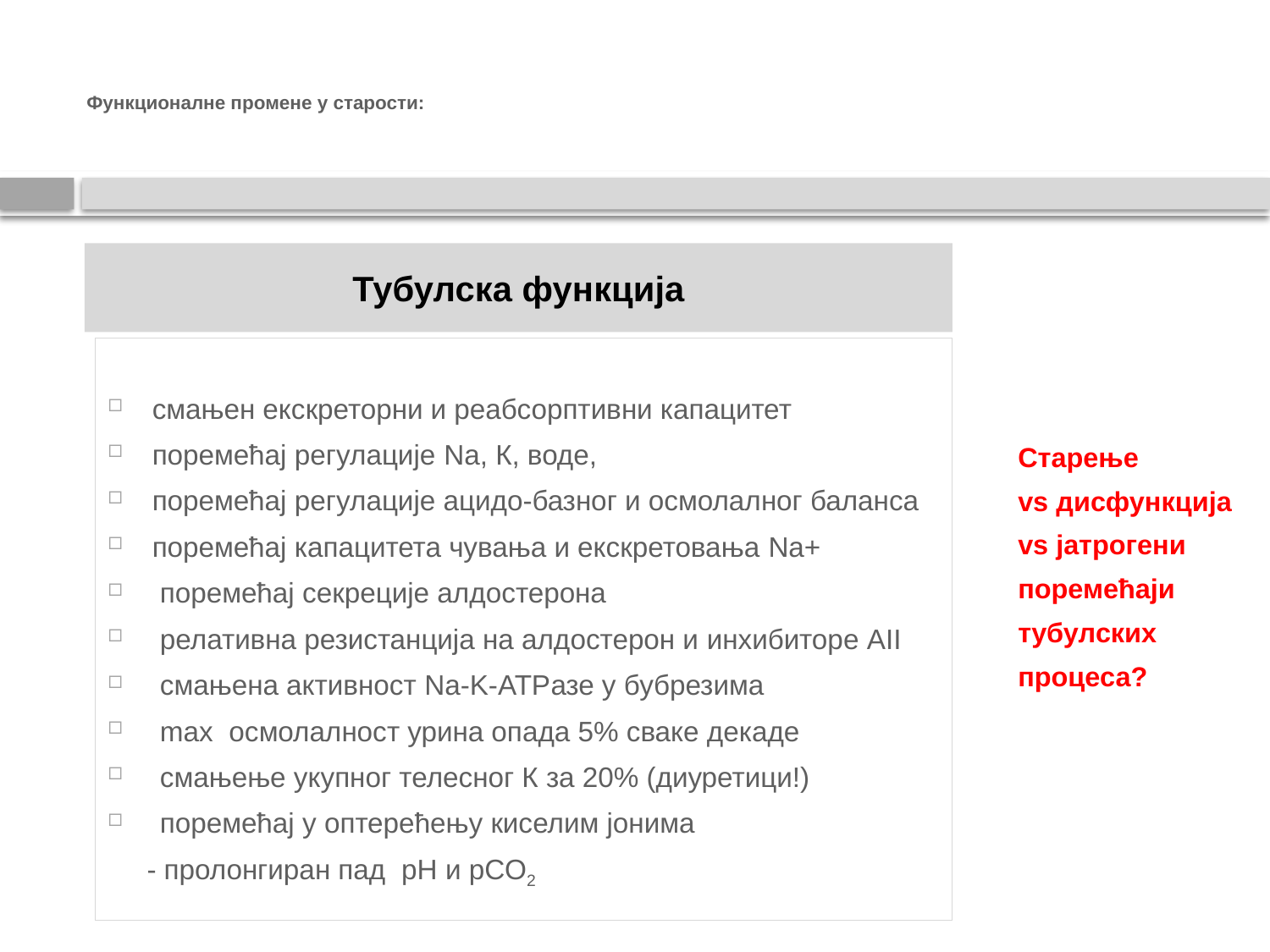

# Функционалне промене у старости:
Тубулска функција

смањен екскреторни и реабсорптивни капацитет
поремећај регулације Na, К, воде,
поремећај регулације ацидо-базног и осмолалног баланса
поремећај капацитета чувања и екскретовања Na+
 поремећај секреције алдостерона
 релативна резистанција на алдостерон и инхибиторе AII
 смањена активност Na-K-ATPазе у бубрезима
 max  осмолалност урина опада 5% сваке декаде
 смањење укупног телесног К за 20% (диуретици!)
 поремећај у оптерећењу киселим јонима
     - пролонгиран пад  pH и pCO2
Старење
vs дисфункција
vs јатрогени
поремећаји
тубулских
процеса?